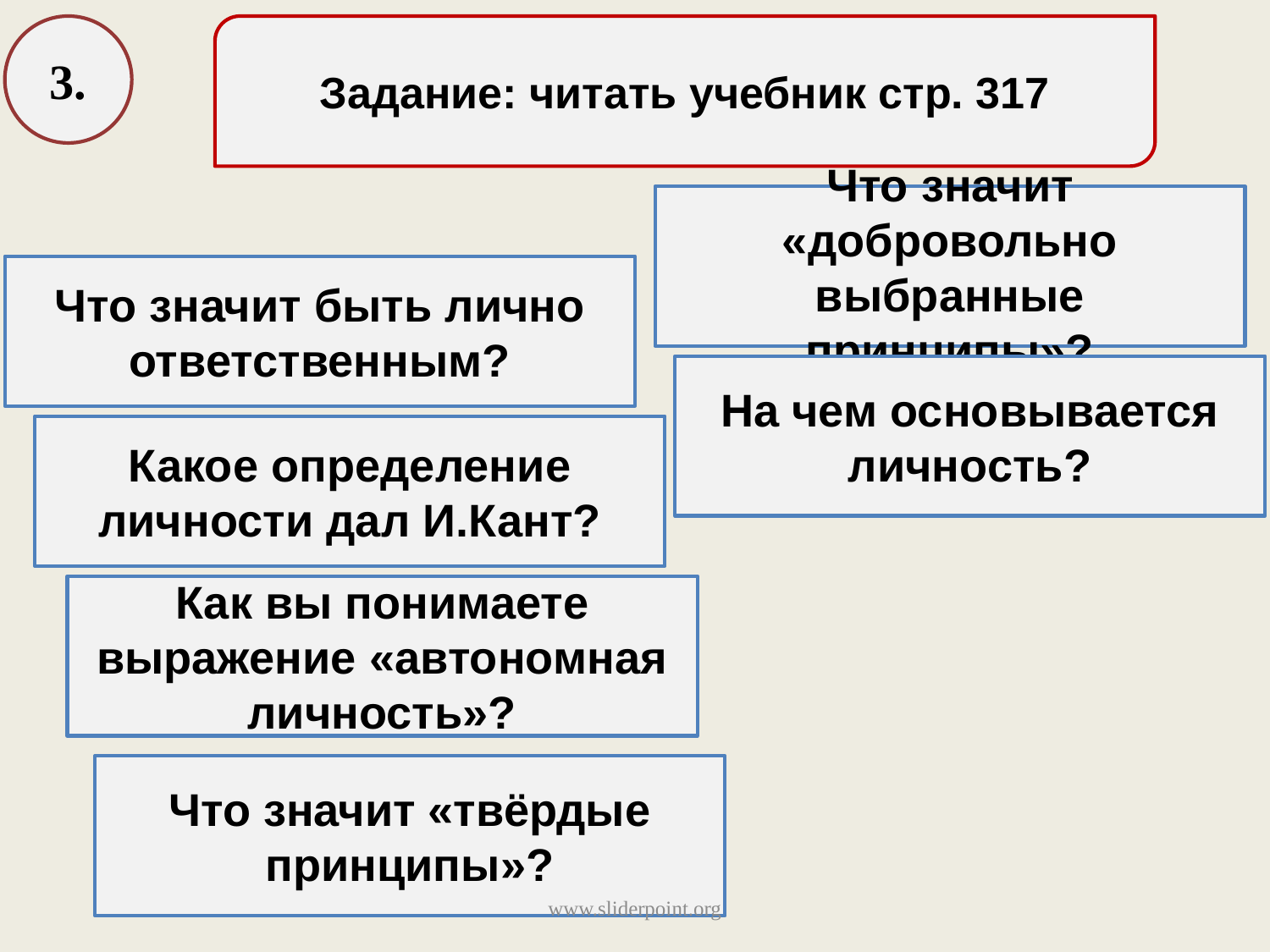

3.
Задание: читать учебник стр. 317
Что значит «добровольно выбранные принципы»?
Что значит быть лично ответственным?
На чем основывается личность?
Какое определение личности дал И.Кант?
Как вы понимаете выражение «автономная личность»?
Что значит «твёрдые принципы»?
www.sliderpoint.org